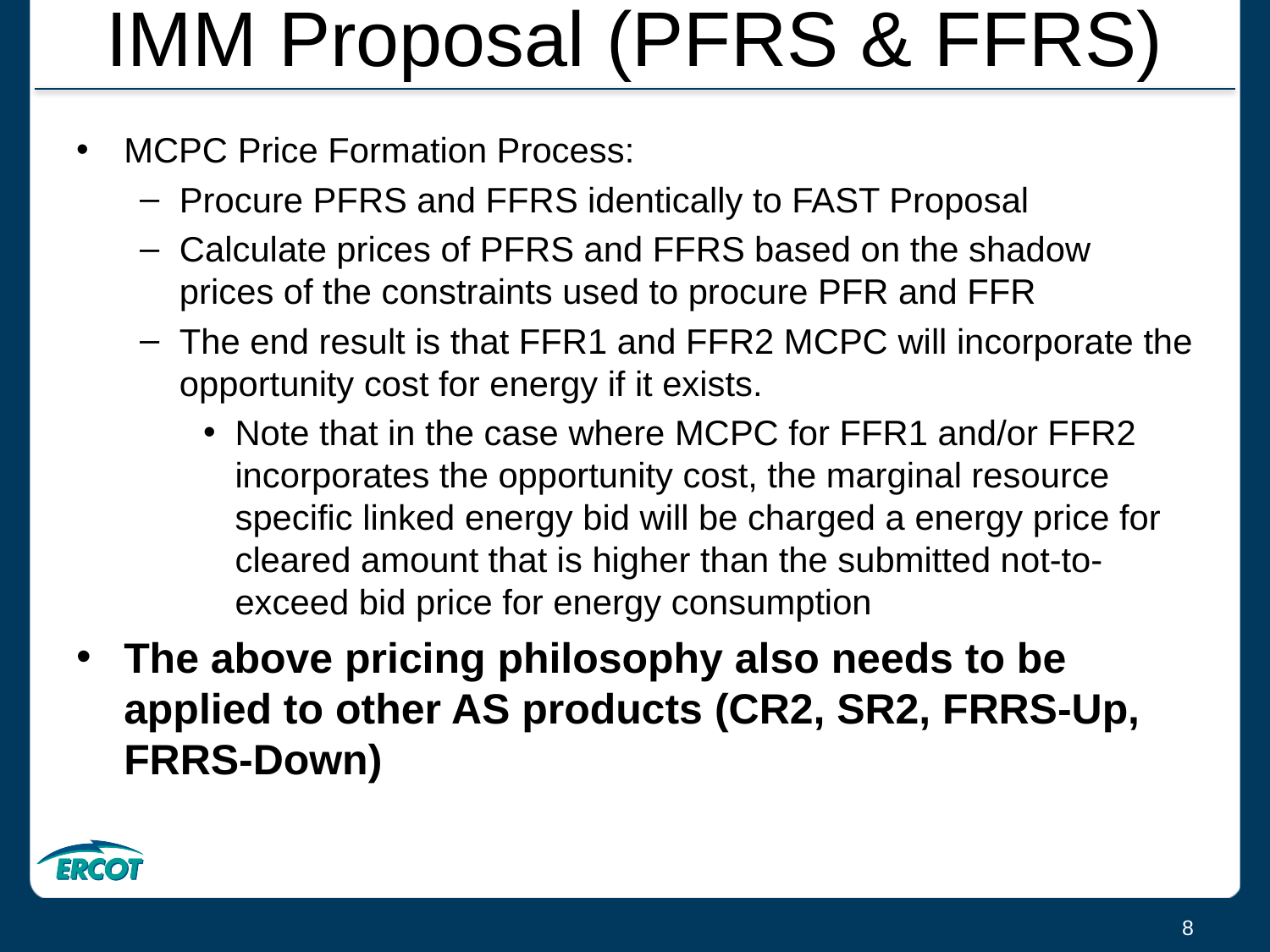

# IMM Proposal (PFRS & FFRS)
MCPC Price Formation Process:
Procure PFRS and FFRS identically to FAST Proposal
Calculate prices of PFRS and FFRS based on the shadow prices of the constraints used to procure PFR and FFR
The end result is that FFR1 and FFR2 MCPC will incorporate the opportunity cost for energy if it exists.
Note that in the case where MCPC for FFR1 and/or FFR2 incorporates the opportunity cost, the marginal resource specific linked energy bid will be charged a energy price for cleared amount that is higher than the submitted not-to-exceed bid price for energy consumption
The above pricing philosophy also needs to be applied to other AS products (CR2, SR2, FRRS-Up, FRRS-Down)

8